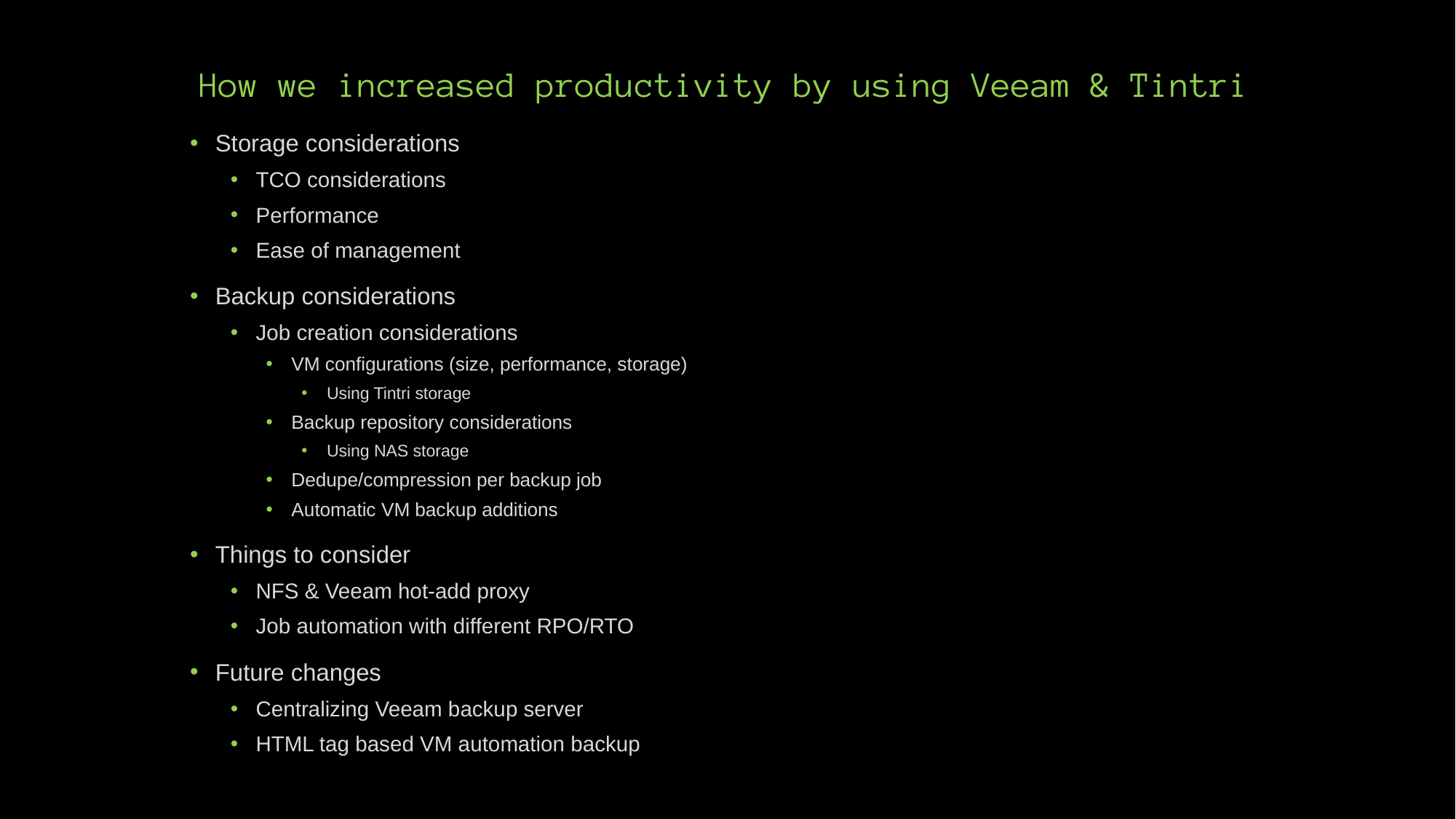

# How we increased productivity by using Veeam & Tintri
Storage considerations
TCO considerations
Performance
Ease of management
Backup considerations
Job creation considerations
VM configurations (size, performance, storage)
Using Tintri storage
Backup repository considerations
Using NAS storage
Dedupe/compression per backup job
Automatic VM backup additions
Things to consider
NFS & Veeam hot-add proxy
Job automation with different RPO/RTO
Future changes
Centralizing Veeam backup server
HTML tag based VM automation backup